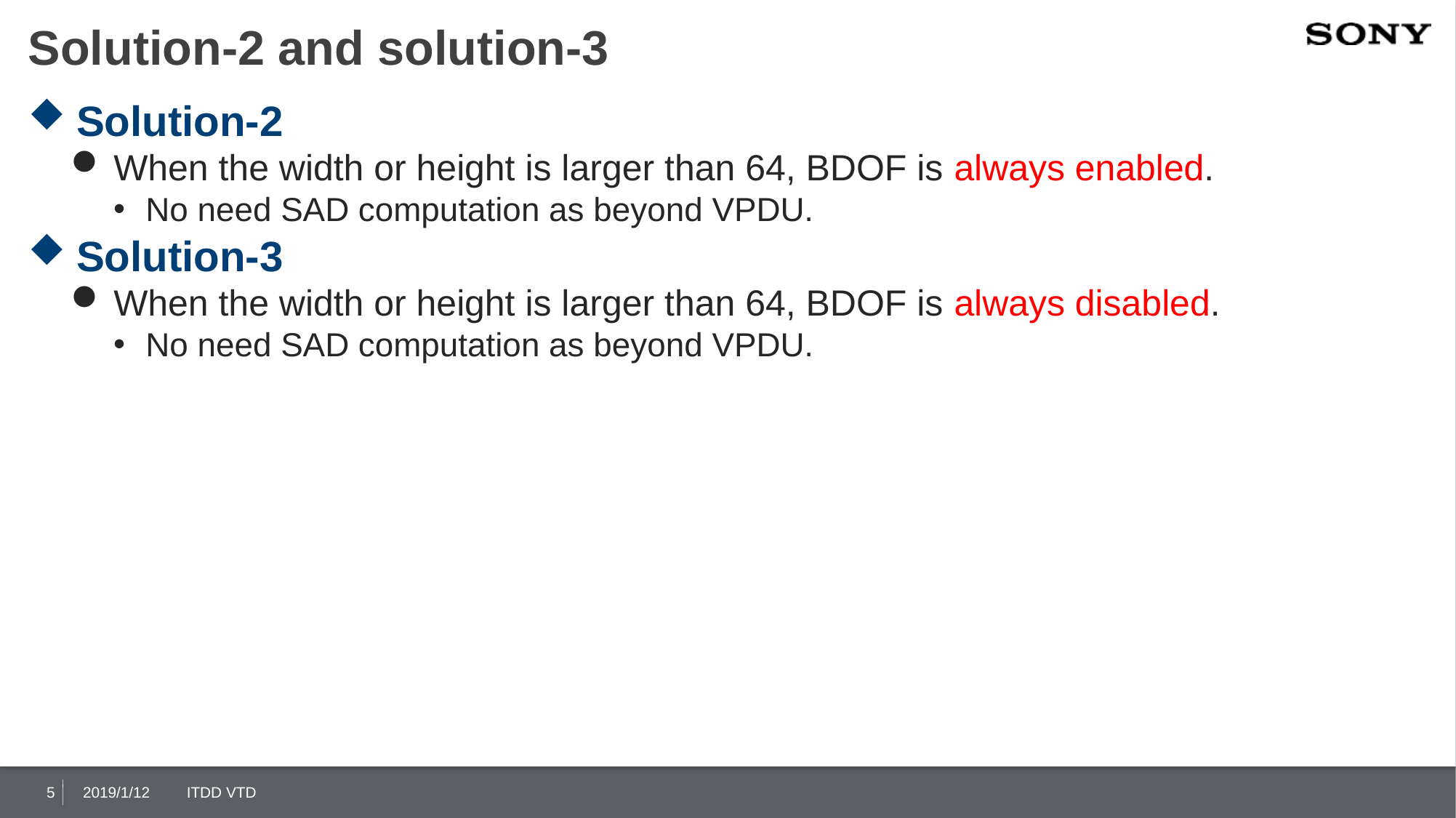

# Solution-2 and solution-3
Solution-2
When the width or height is larger than 64, BDOF is always enabled.
No need SAD computation as beyond VPDU.
Solution-3
When the width or height is larger than 64, BDOF is always disabled.
No need SAD computation as beyond VPDU.
5
2019/1/12
ITDD VTD